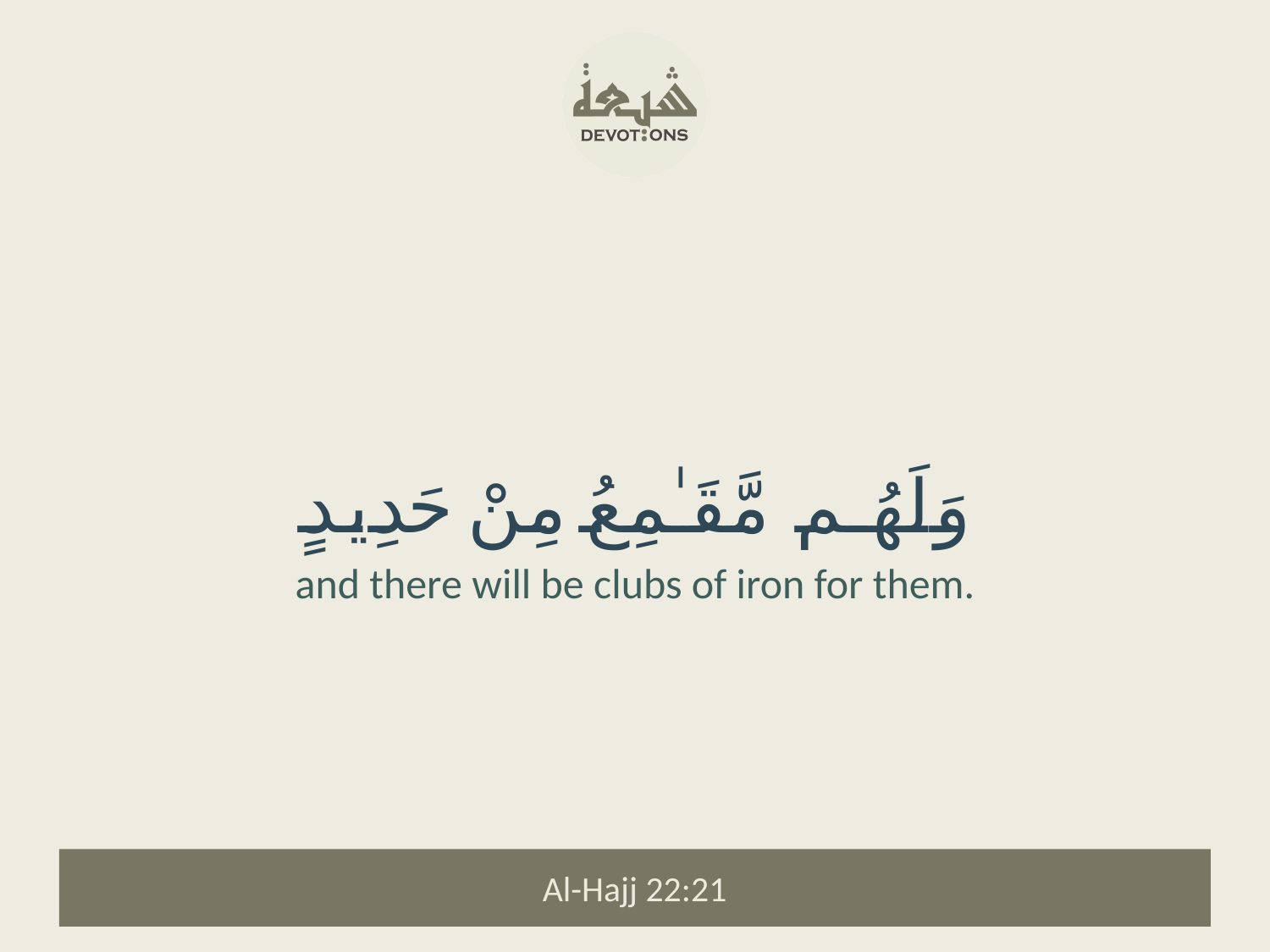

وَلَهُم مَّقَـٰمِعُ مِنْ حَدِيدٍ
and there will be clubs of iron for them.
Al-Hajj 22:21